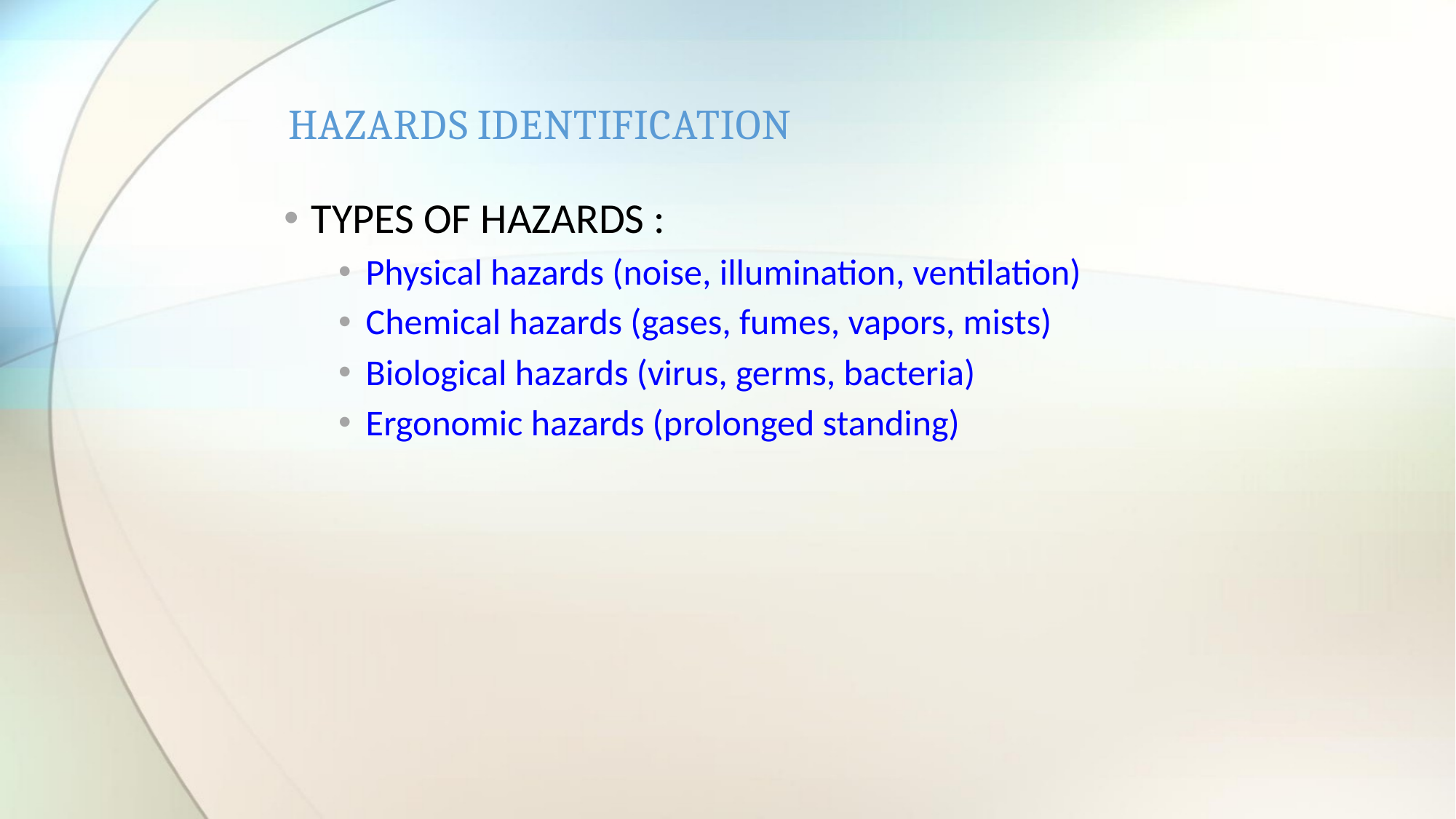

# HAZARDS IDENTIFICATION
TYPES OF HAZARDS :
Physical hazards (noise, illumination, ventilation)
Chemical hazards (gases, fumes, vapors, mists)
Biological hazards (virus, germs, bacteria)
Ergonomic hazards (prolonged standing)